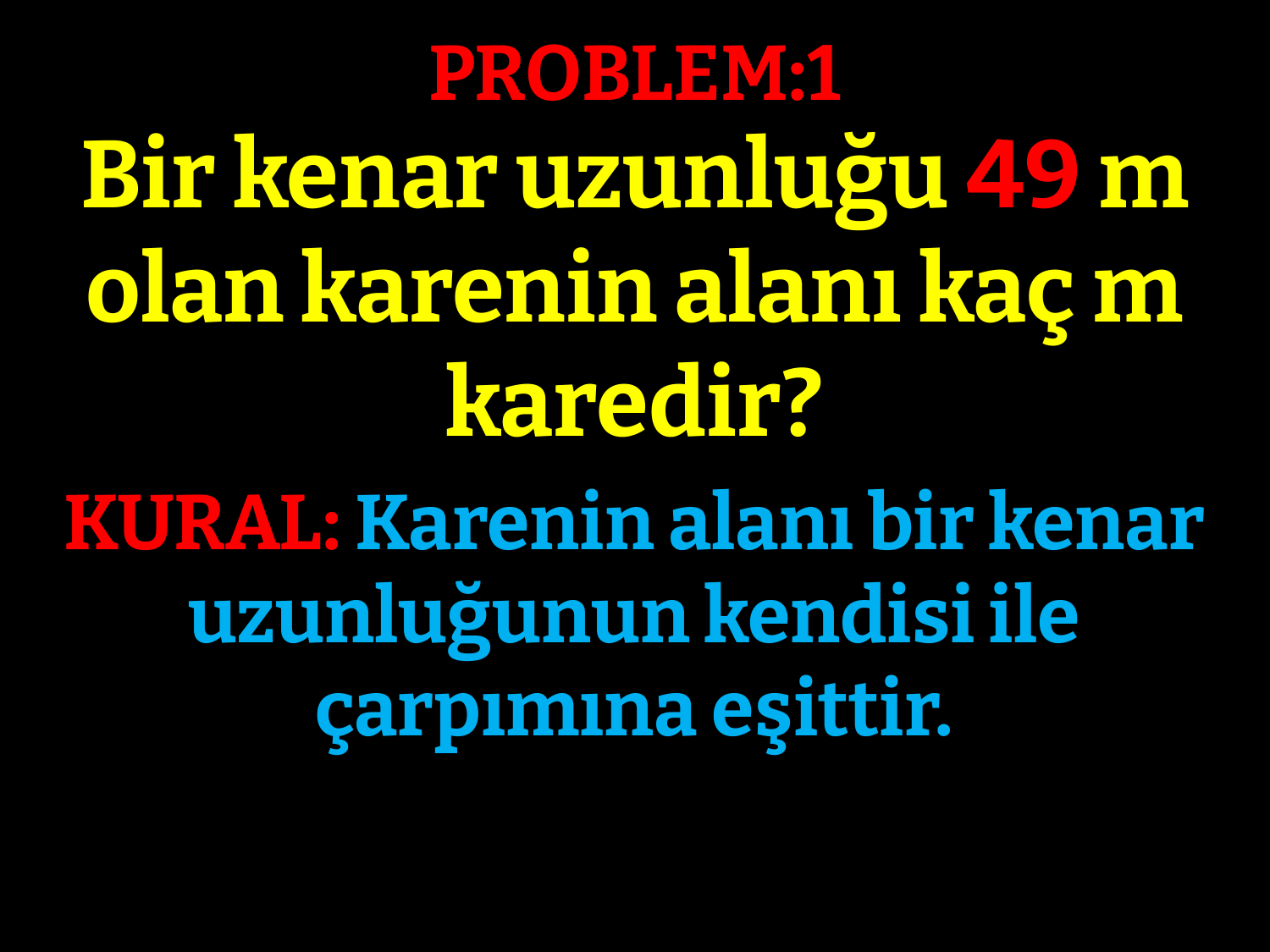

PROBLEM:1
Bir kenar uzunluğu 49 m olan karenin alanı kaç m karedir?
#
KURAL: Karenin alanı bir kenar uzunluğunun kendisi ile çarpımına eşittir.